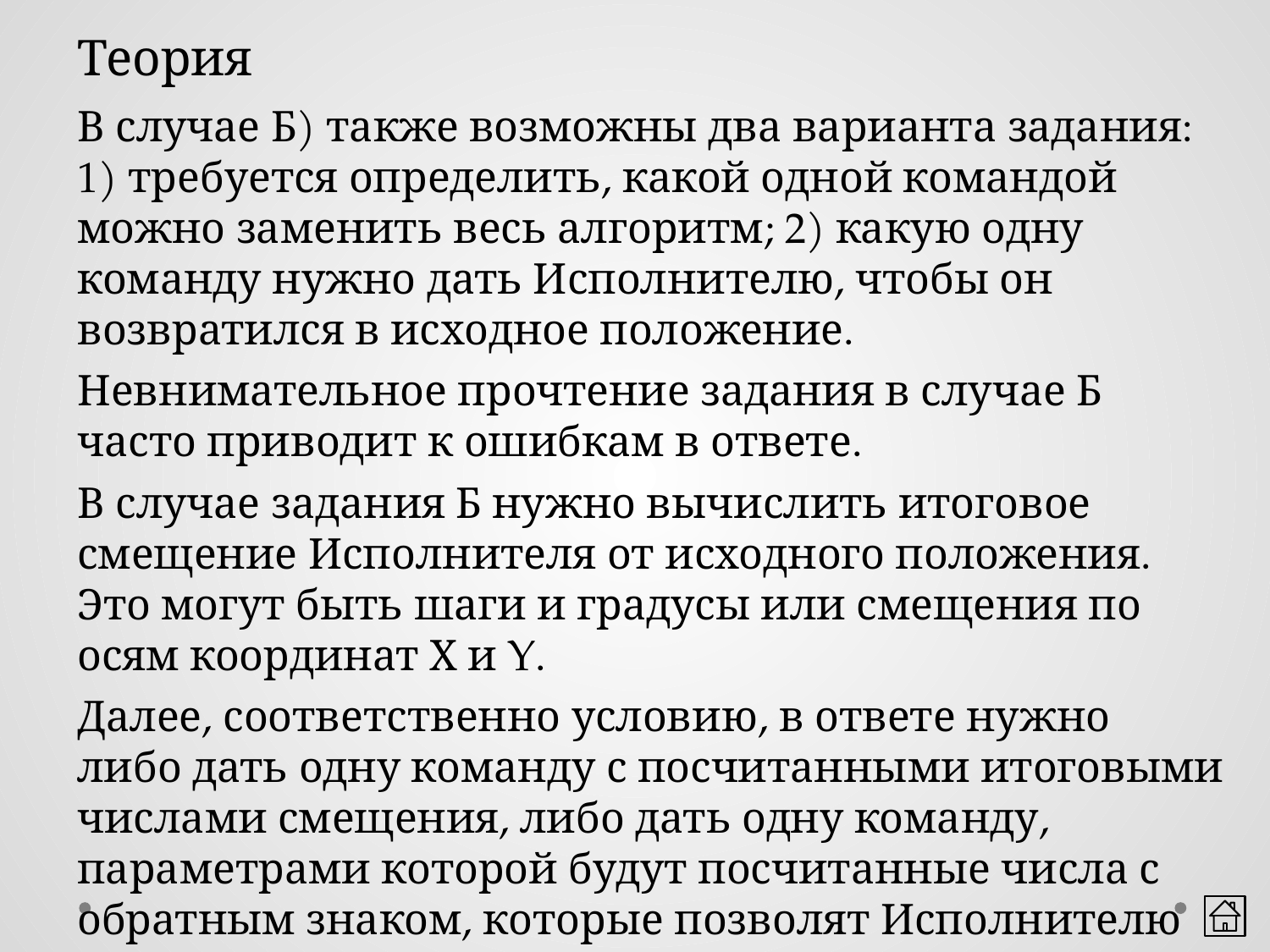

Теория
В случае Б) также возможны два варианта задания:  1) требуется определить, какой одной командой можно заменить весь алгоритм; 2) какую одну команду нужно дать Исполнителю, чтобы он возвратился в исходное положение.
Невнимательное прочтение задания в случае Б часто приводит к ошибкам в ответе.
В случае задания Б нужно вычислить итоговое смещение Исполнителя от исходного положения. Это могут быть шаги и градусы или смещения по осям координат Х и Y.
Далее, соответственно условию, в ответе нужно либо дать одну команду с посчитанными итоговыми числами смещения, либо дать одну команду, параметрами которой будут посчитанные числа с обратным знаком, которые позволят Исполнителю вернуться в исходное положение.